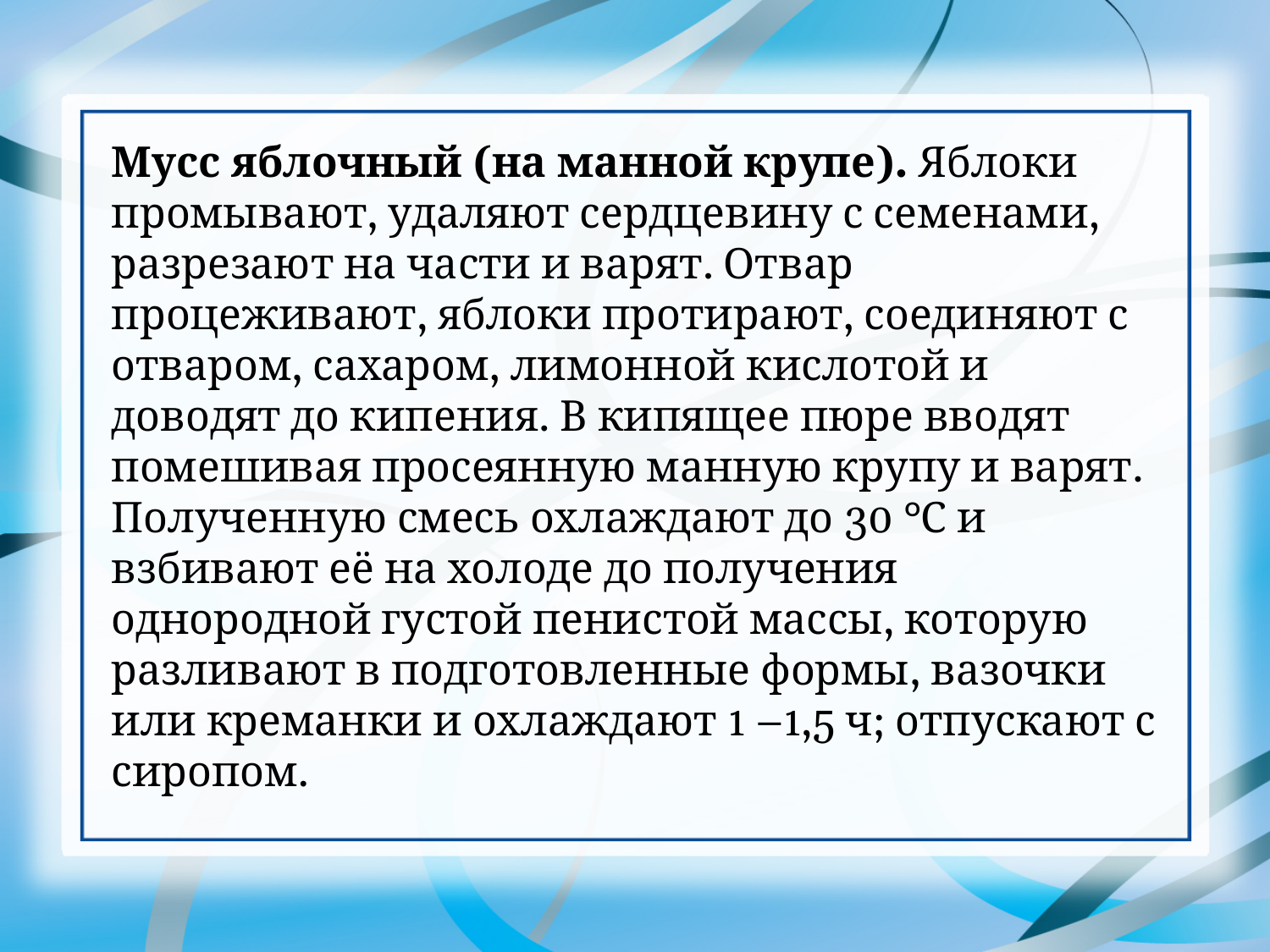

Мусс яблочный (на манной крупе). Яблоки промывают, удаляют сердцевину с семенами, разрезают на части и варят. Отвар процеживают, яблоки протирают, соединяют с отваром, сахаром, лимонной кислотой и доводят до кипения. В кипящее пюре вводят помешивая просеянную манную крупу и варят. Полученную смесь охлаждают до 30 °С и взбивают её на холоде до получения однородной густой пенистой массы, которую разливают в подготовленные формы, вазочки или креманки и охлаждают 1 –1,5 ч; отпускают с сиропом.